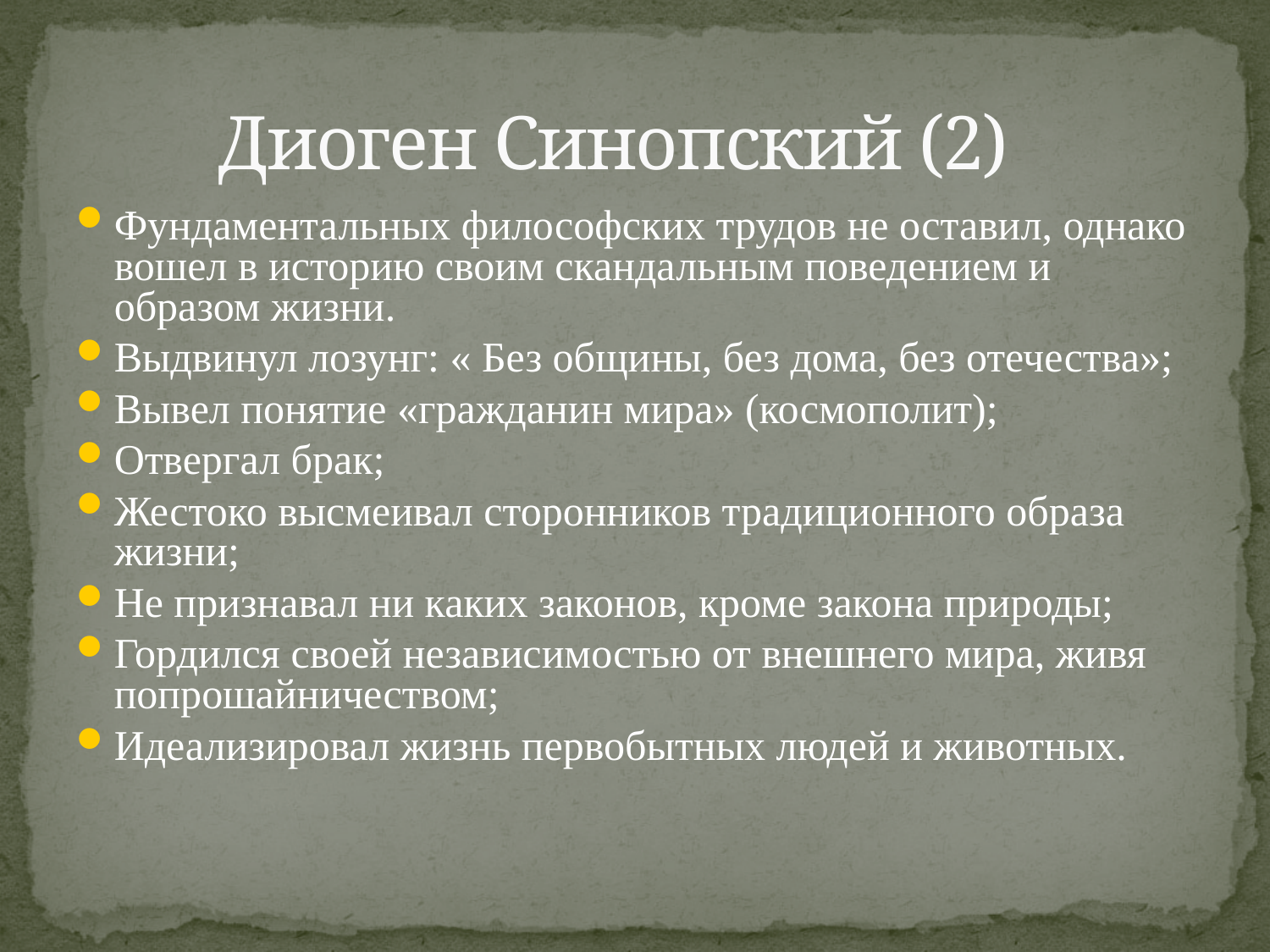

# Диоген Синопский (2)
Фундаментальных философских трудов не оставил, однако вошел в историю своим скандальным поведением и образом жизни.
Выдвинул лозунг: « Без общины, без дома, без отечества»;
Вывел понятие «гражданин мира» (космополит);
Отвергал брак;
Жестоко высмеивал сторонников традиционного образа жизни;
Не признавал ни каких законов, кроме закона природы;
Гордился своей независимостью от внешнего мира, живя попрошайничеством;
Идеализировал жизнь первобытных людей и животных.